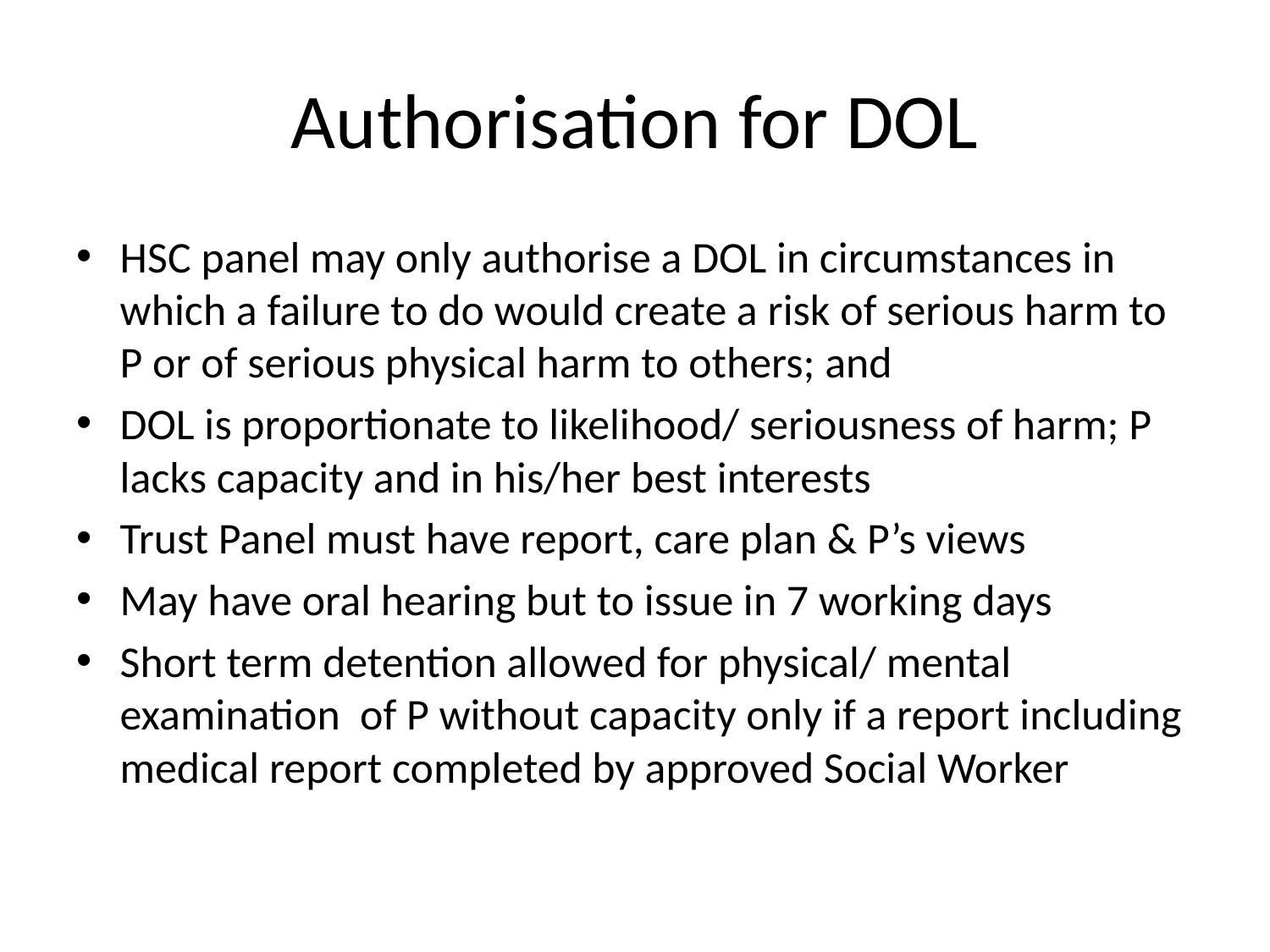

# Authorisation for DOL
HSC panel may only authorise a DOL in circumstances in which a failure to do would create a risk of serious harm to P or of serious physical harm to others; and
DOL is proportionate to likelihood/ seriousness of harm; P lacks capacity and in his/her best interests
Trust Panel must have report, care plan & P’s views
May have oral hearing but to issue in 7 working days
Short term detention allowed for physical/ mental examination  of P without capacity only if a report including medical report completed by approved Social Worker